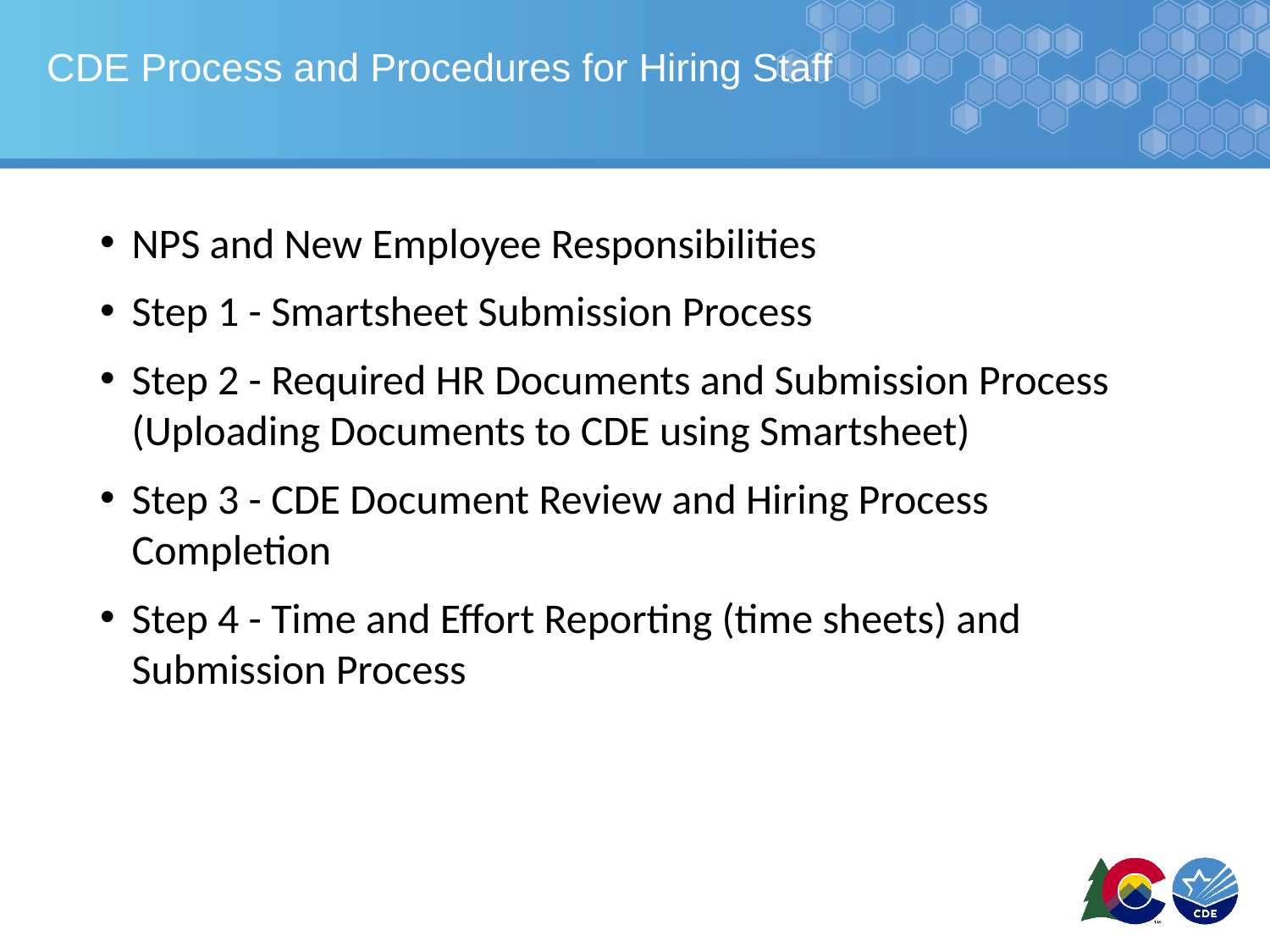

# CDE Process and Procedures for Hiring Staff
NPS and New Employee Responsibilities
Step 1 - Smartsheet Submission Process
Step 2 - Required HR Documents and Submission Process (Uploading Documents to CDE using Smartsheet)
Step 3 - CDE Document Review and Hiring Process Completion
Step 4 - Time and Effort Reporting (time sheets) and Submission Process